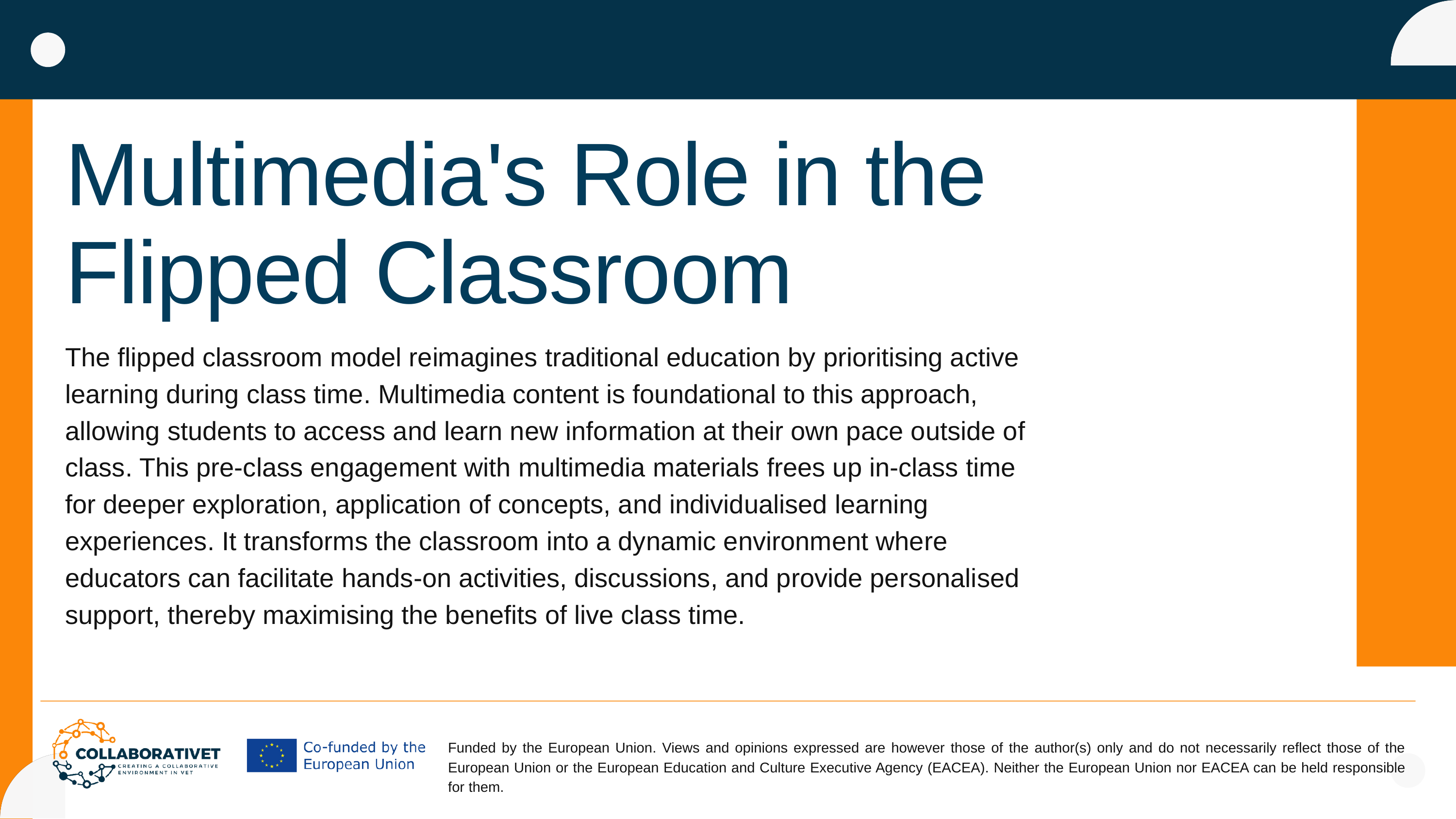

Multimedia's Role in the Flipped Classroom
The flipped classroom model reimagines traditional education by prioritising active learning during class time. Multimedia content is foundational to this approach, allowing students to access and learn new information at their own pace outside of class. This pre-class engagement with multimedia materials frees up in-class time for deeper exploration, application of concepts, and individualised learning experiences. It transforms the classroom into a dynamic environment where educators can facilitate hands-on activities, discussions, and provide personalised support, thereby maximising the benefits of live class time.

Funded by the European Union. Views and opinions expressed are however those of the author(s) only and do not necessarily reflect those of the European Union or the European Education and Culture Executive Agency (EACEA). Neither the European Union nor EACEA can be held responsible for them.